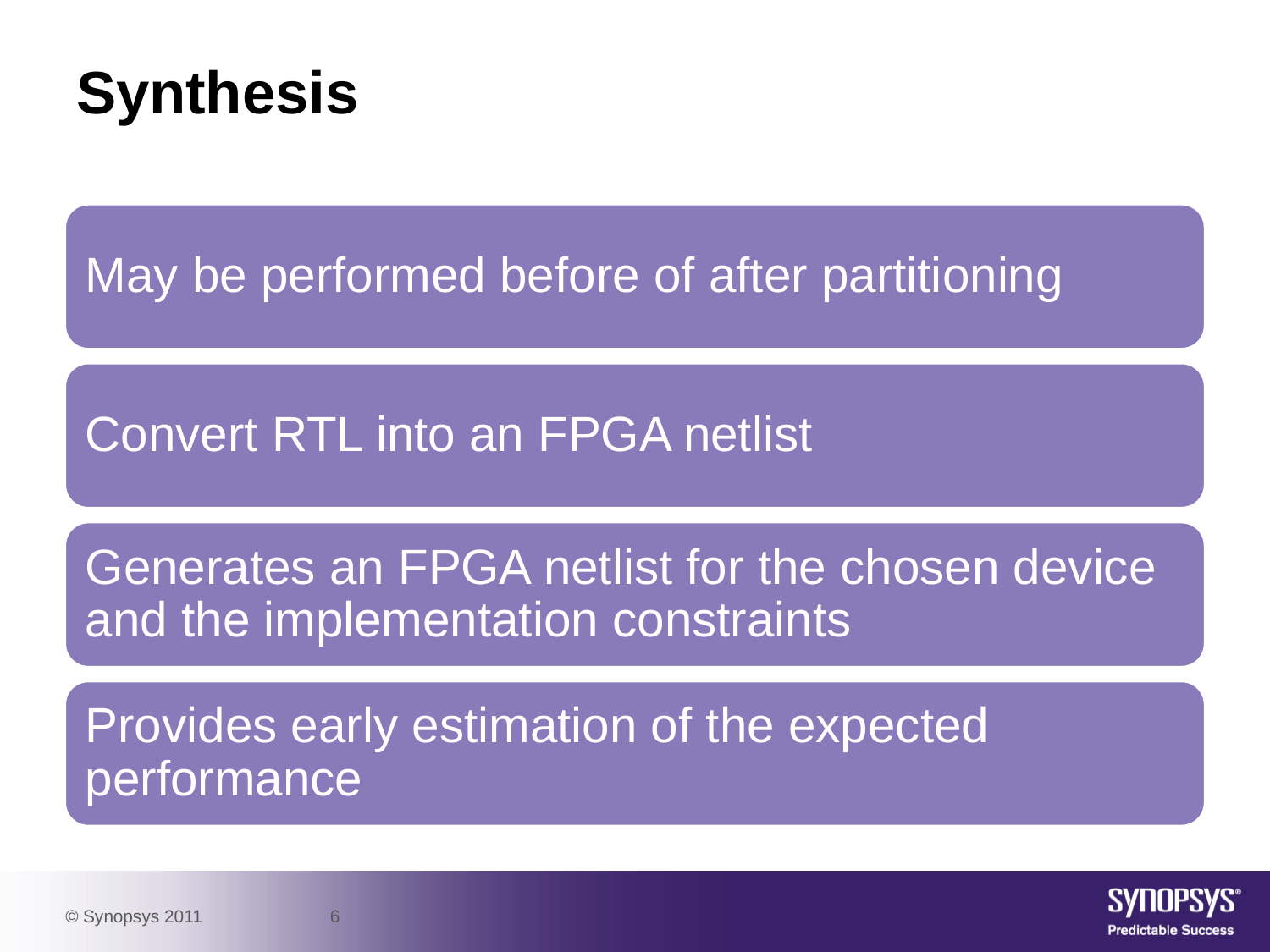

# Synthesis
May be performed before of after partitioning
Convert RTL into an FPGA netlist
Generates an FPGA netlist for the chosen device and the implementation constraints
Provides early estimation of the expected performance